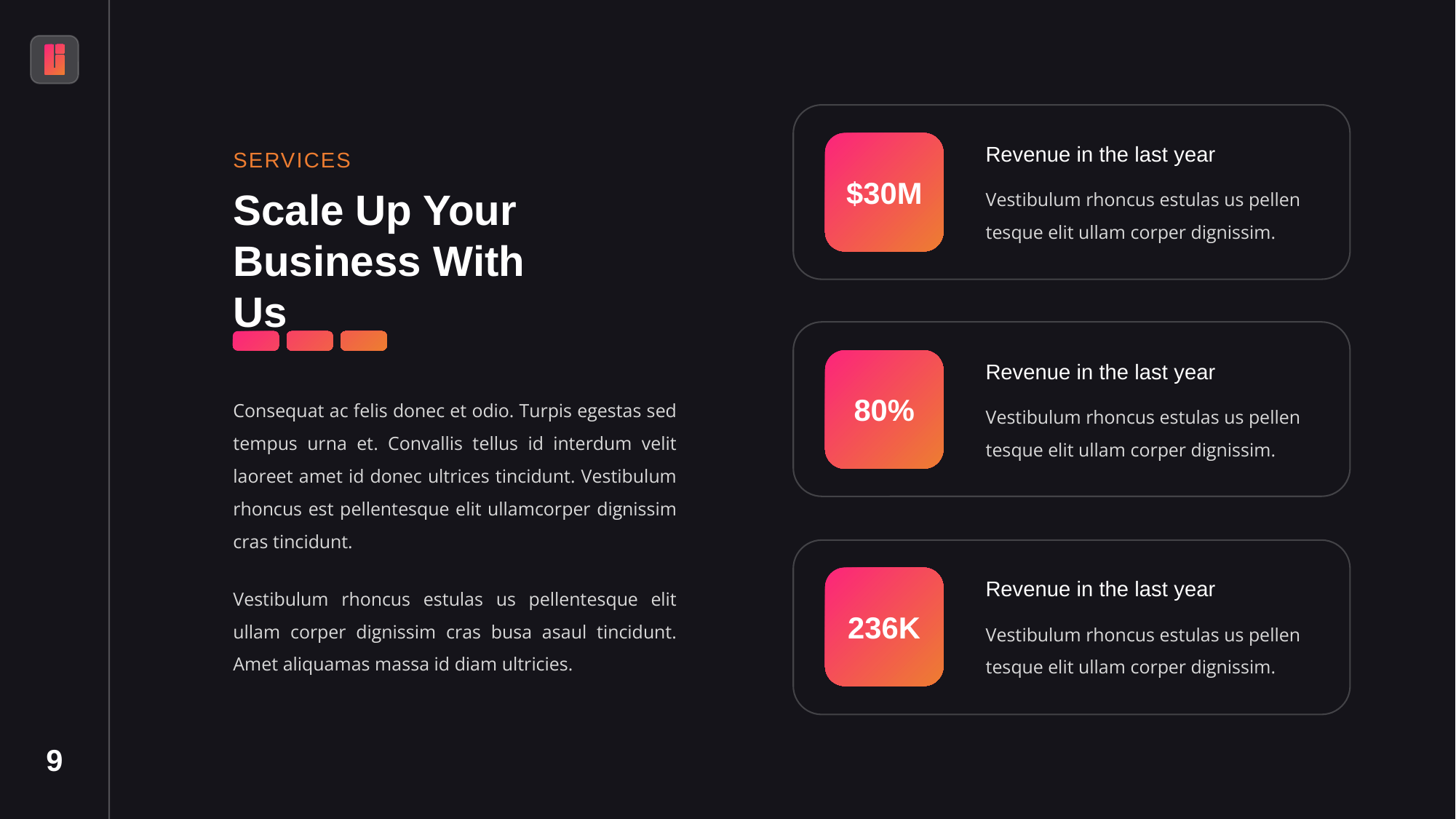

Revenue in the last year
Vestibulum rhoncus estulas us pellen tesque elit ullam corper dignissim.
SERVICES
Scale Up Your Business With Us

Consequat ac felis donec et odio. Turpis egestas sed tempus urna et. Convallis tellus id interdum velit laoreet amet id donec ultrices tincidunt. Vestibulum rhoncus est pellentesque elit ullamcorper dignissim cras tincidunt.
Vestibulum rhoncus estulas us pellentesque elit ullam corper dignissim cras busa asaul tincidunt. Amet aliquamas massa id diam ultricies.
$30M

Revenue in the last year
Vestibulum rhoncus estulas us pellen tesque elit ullam corper dignissim.
80%

Revenue in the last year
Vestibulum rhoncus estulas us pellen tesque elit ullam corper dignissim.
236K